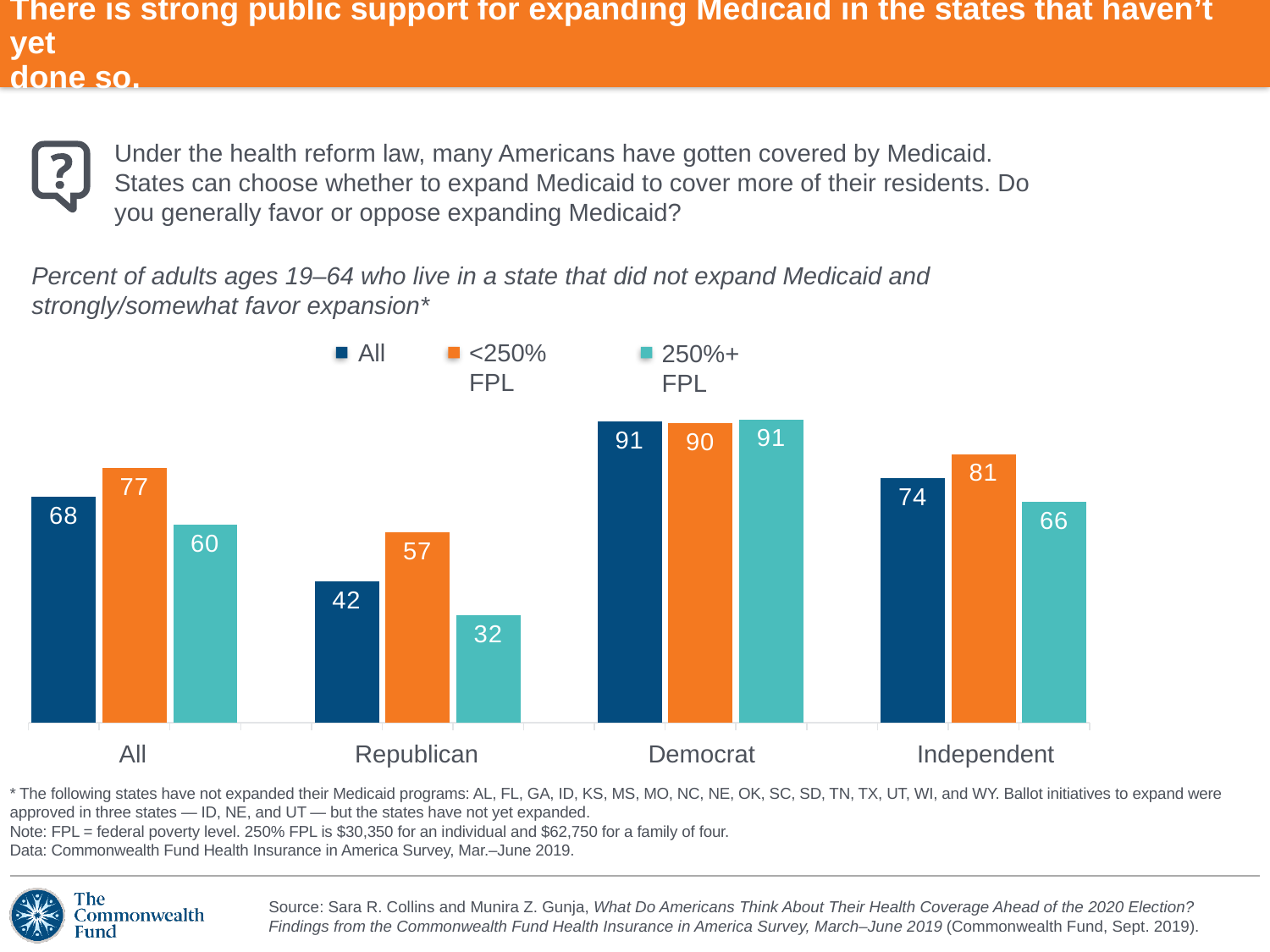

# There is strong public support for expanding Medicaid in the states that haven’t yet done so.
Under the health reform law, many Americans have gotten covered by Medicaid. States can choose whether to expand Medicaid to cover more of their residents. Do you generally favor or oppose expanding Medicaid?

Percent of adults ages 19–64 who live in a state that did not expand Medicaid and strongly/somewhat favor expansion*

### Chart

| Category | All  |
|---|---|
| All  | 67.95 |
| <250% FPL | 76.53 |
| 250%+ FPL | 59.589999999999996 |
|  | None |
| All  | 42.36 |
| <250% FPL | 57.230000000000004 |
| 250%+ FPL | 32.32 |
|  | None |
| All  | 90.57 |
| <250% FPL | 90.03 |
| 250%+ FPL | 91.19 |
|  | None |
| All  | 73.54 |
| <250% FPL | 80.76 |
| 250%+ FPL | 66.44 |
All

<250% FPL

250%+ FPL

All
Republican
Democrat
Independent
* The following states have not expanded their Medicaid programs: AL, FL, GA, ID, KS, MS, MO, NC, NE, OK, SC, SD, TN, TX, UT, WI, and WY. Ballot initiatives to expand were approved in three states — ID, NE, and UT — but the states have not yet expanded.
Note: FPL = federal poverty level. 250% FPL is $30,350 for an individual and $62,750 for a family of four.
Data: Commonwealth Fund Health Insurance in America Survey, Mar.–June 2019.